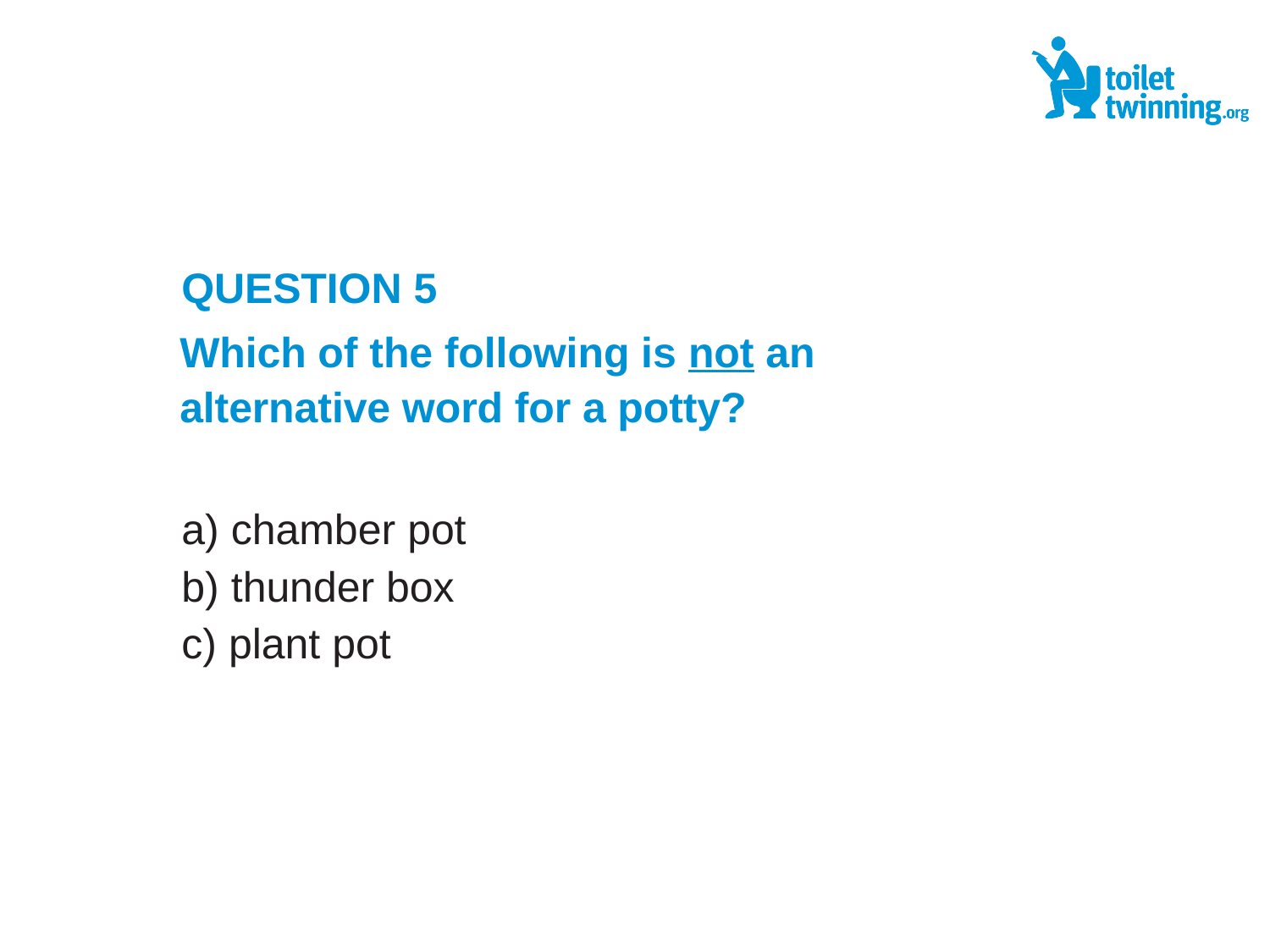

QUESTION 5
Which of the following is not an alternative word for a potty?

 chamber pot
 thunder box
 plant pot